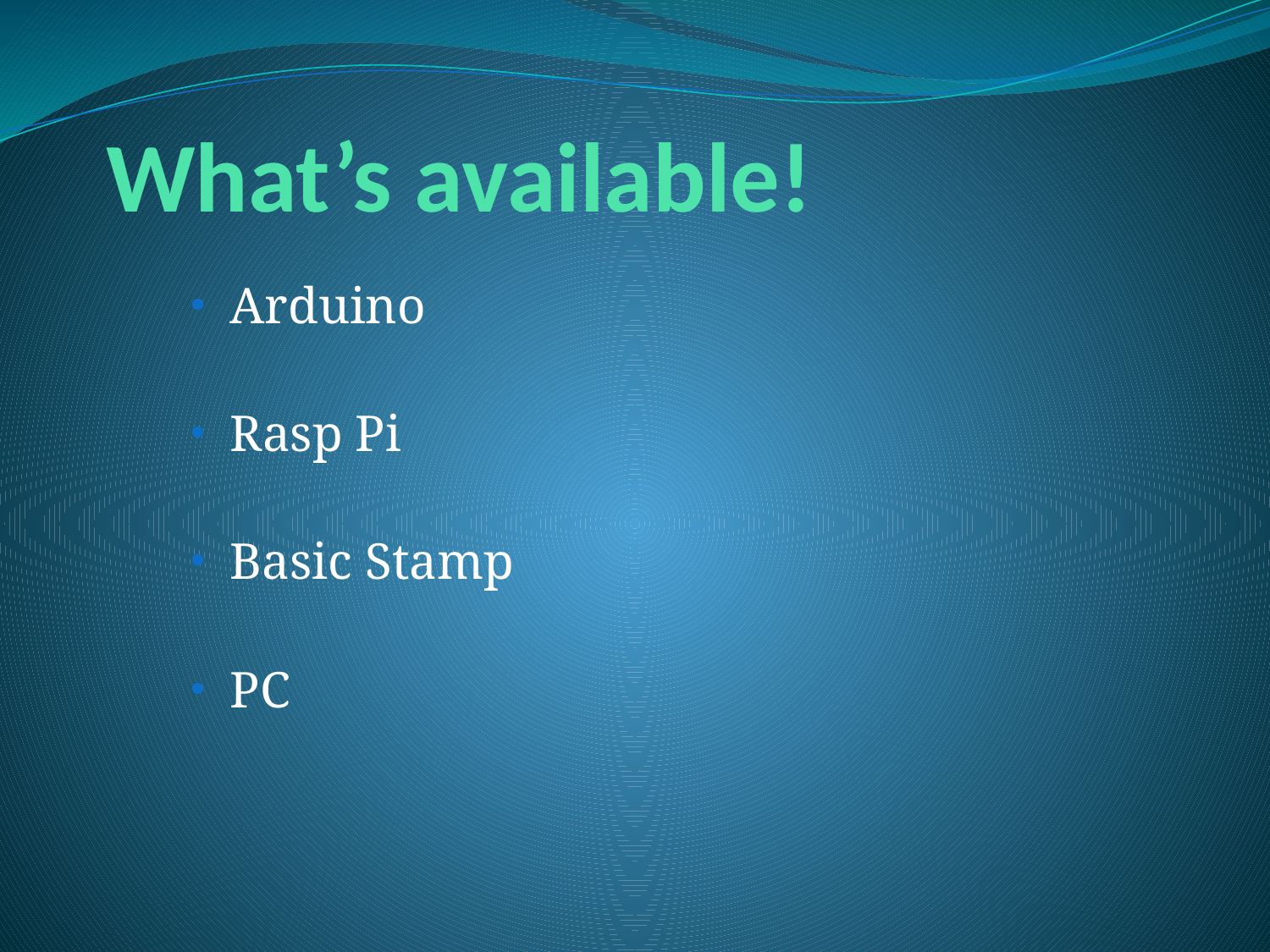

# What’s available!

Arduino
Rasp Pi
Basic Stamp
PC